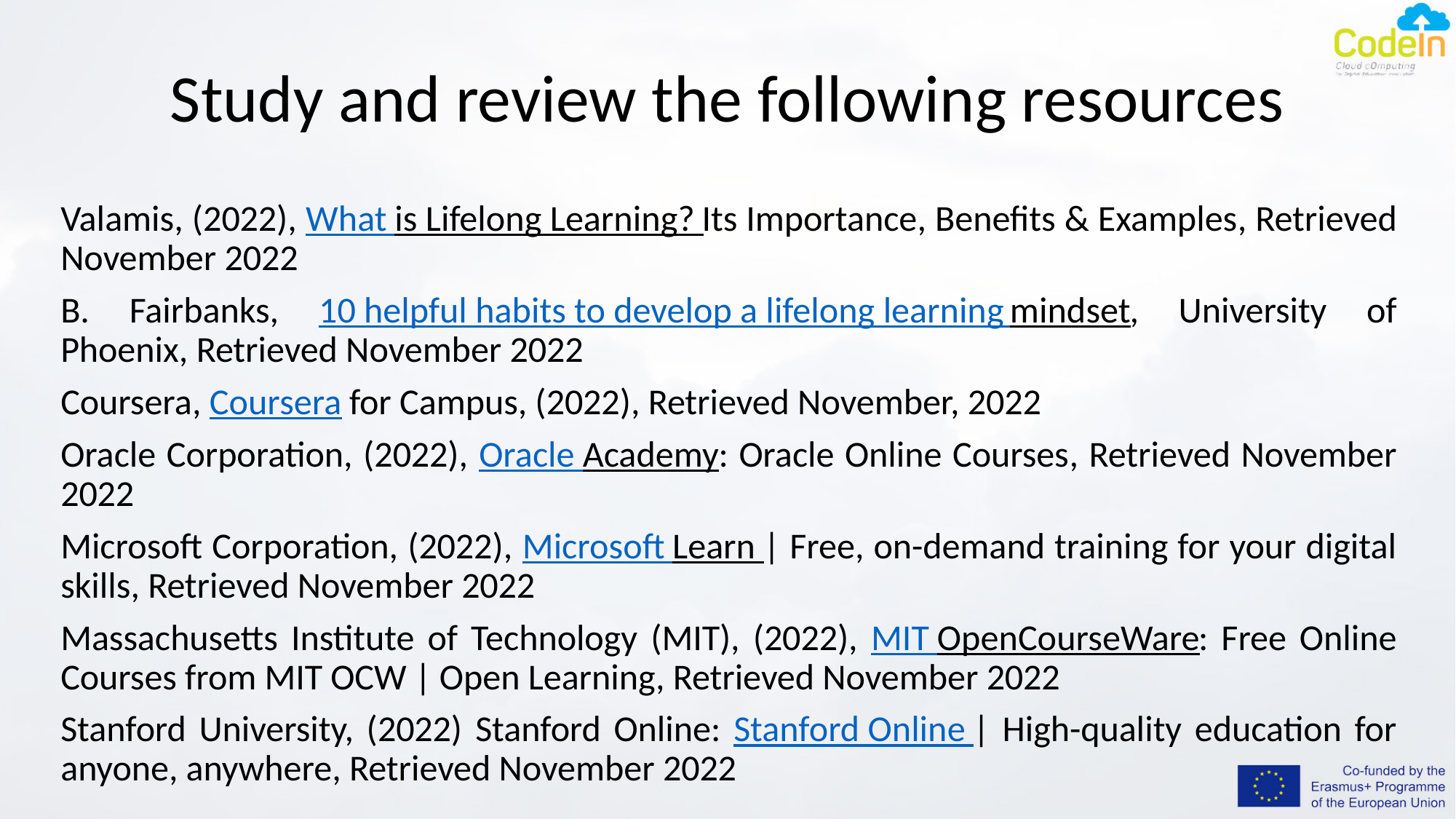

# Study and review the following resources
Valamis, (2022), What is Lifelong Learning? Its Importance, Benefits & Examples, Retrieved November 2022
B. Fairbanks, 10 helpful habits to develop a lifelong learning mindset, University of Phoenix, Retrieved November 2022
Coursera, Coursera for Campus, (2022), Retrieved November, 2022
Oracle Corporation, (2022), Oracle Academy: Oracle Online Courses, Retrieved November 2022
Microsoft Corporation, (2022), Microsoft Learn | Free, on-demand training for your digital skills, Retrieved November 2022
Massachusetts Institute of Technology (MIT), (2022), MIT OpenCourseWare: Free Online Courses from MIT OCW | Open Learning, Retrieved November 2022
Stanford University, (2022) Stanford Online: Stanford Online | High-quality education for anyone, anywhere, Retrieved November 2022